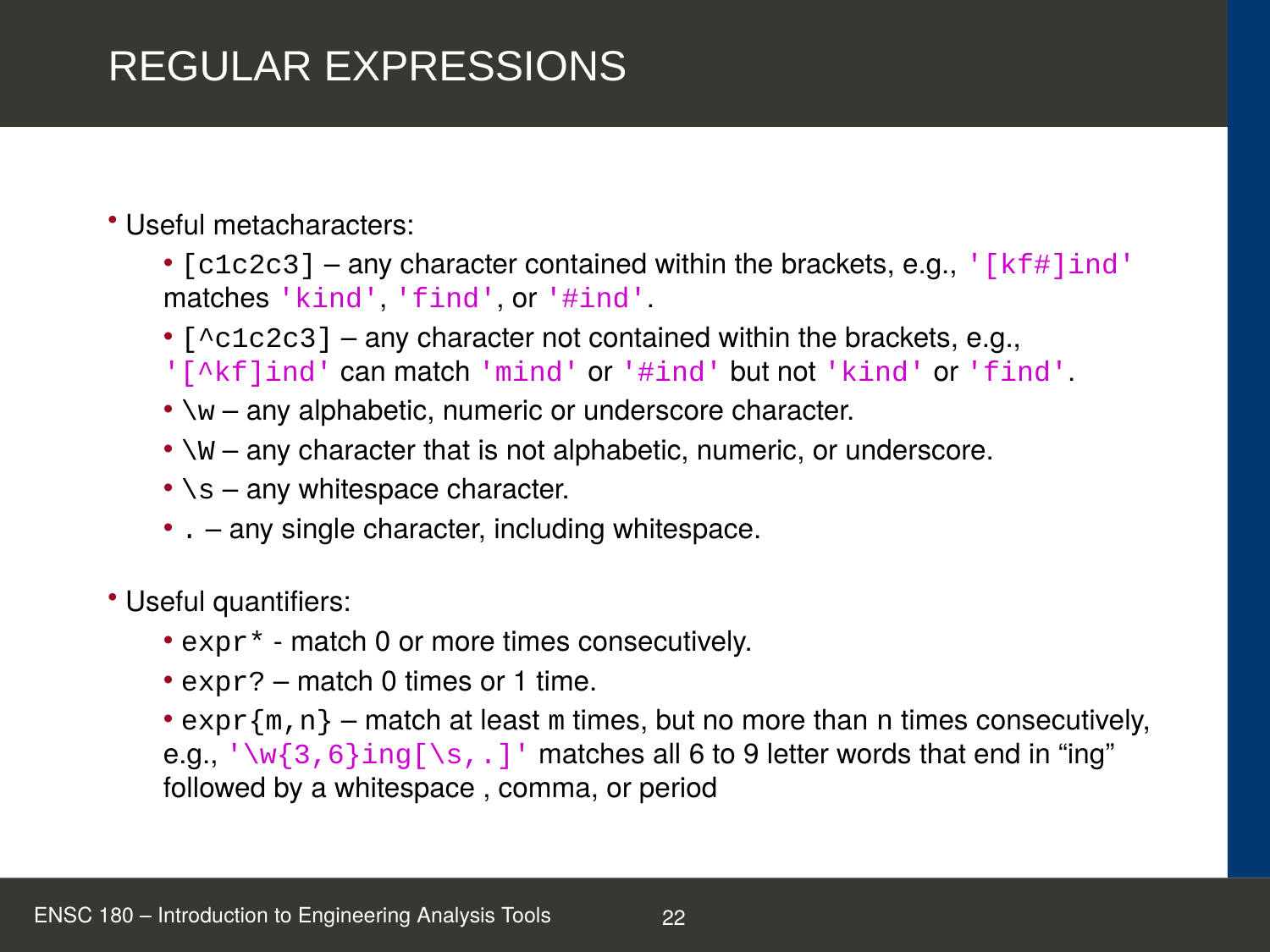

# REGULAR EXPRESSIONS
 Useful metacharacters:
 [c1c2c3] – any character contained within the brackets, e.g., '[kf#]ind' matches 'kind', 'find', or '#ind'.
 [^c1c2c3] – any character not contained within the brackets, e.g., '[^kf]ind' can match 'mind' or '#ind' but not 'kind' or 'find'.
 \w – any alphabetic, numeric or underscore character.
 \W – any character that is not alphabetic, numeric, or underscore.
 \s – any whitespace character.
 . – any single character, including whitespace.
 Useful quantifiers:
 expr* - match 0 or more times consecutively.
 expr? – match 0 times or 1 time.
 expr{m,n} – match at least m times, but no more than n times consecutively, e.g., '\w{3,6}ing[\s,.]' matches all 6 to 9 letter words that end in “ing” followed by a whitespace , comma, or period

ENSC 180 – Introduction to Engineering Analysis Tools